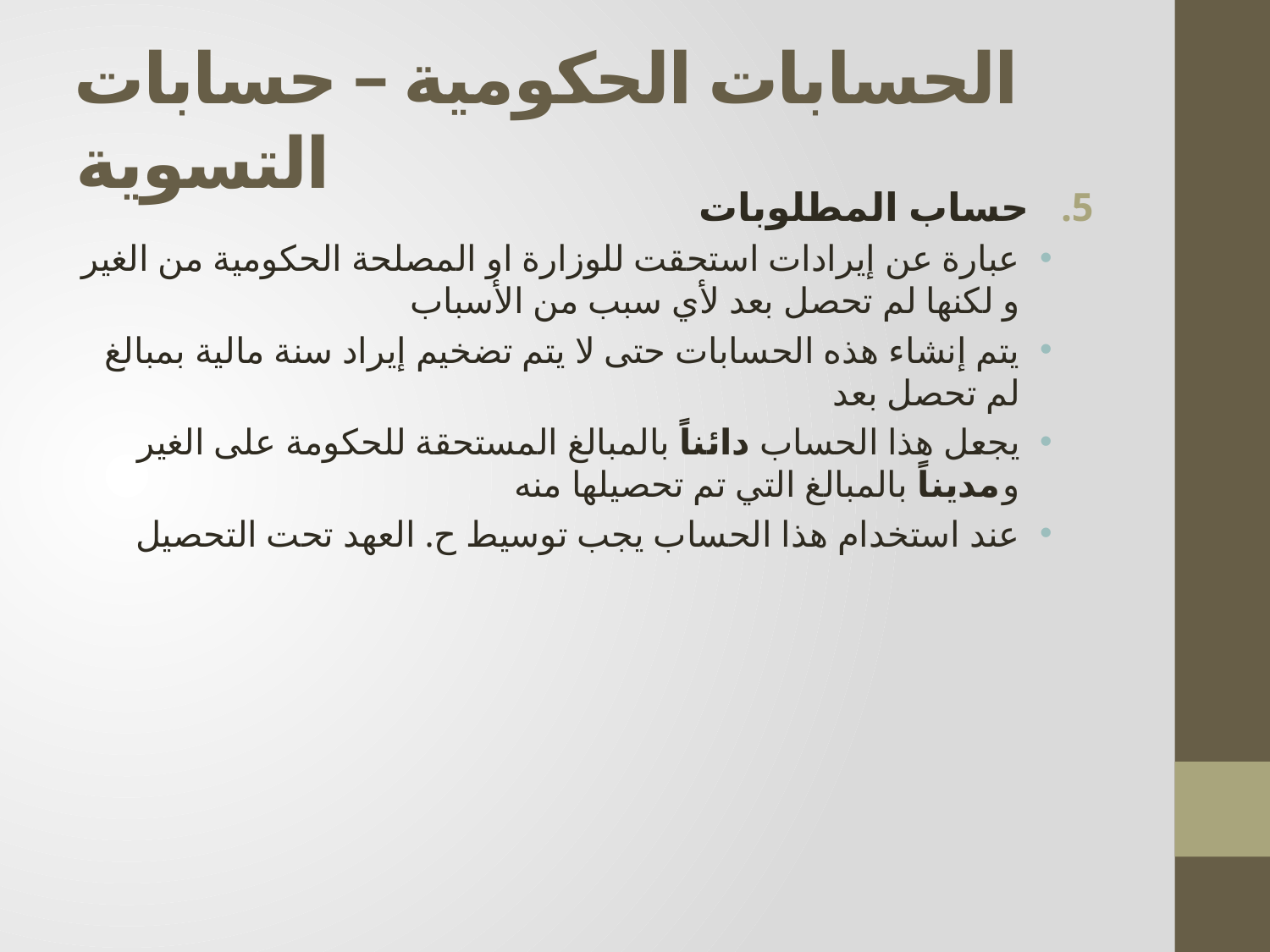

# الحسابات الحكومية – حسابات التسوية
حساب المطلوبات
عبارة عن إيرادات استحقت للوزارة او المصلحة الحكومية من الغير و لكنها لم تحصل بعد لأي سبب من الأسباب
يتم إنشاء هذه الحسابات حتى لا يتم تضخيم إيراد سنة مالية بمبالغ لم تحصل بعد
يجعل هذا الحساب دائناً بالمبالغ المستحقة للحكومة على الغير ومديناً بالمبالغ التي تم تحصيلها منه
عند استخدام هذا الحساب يجب توسيط ح. العهد تحت التحصيل